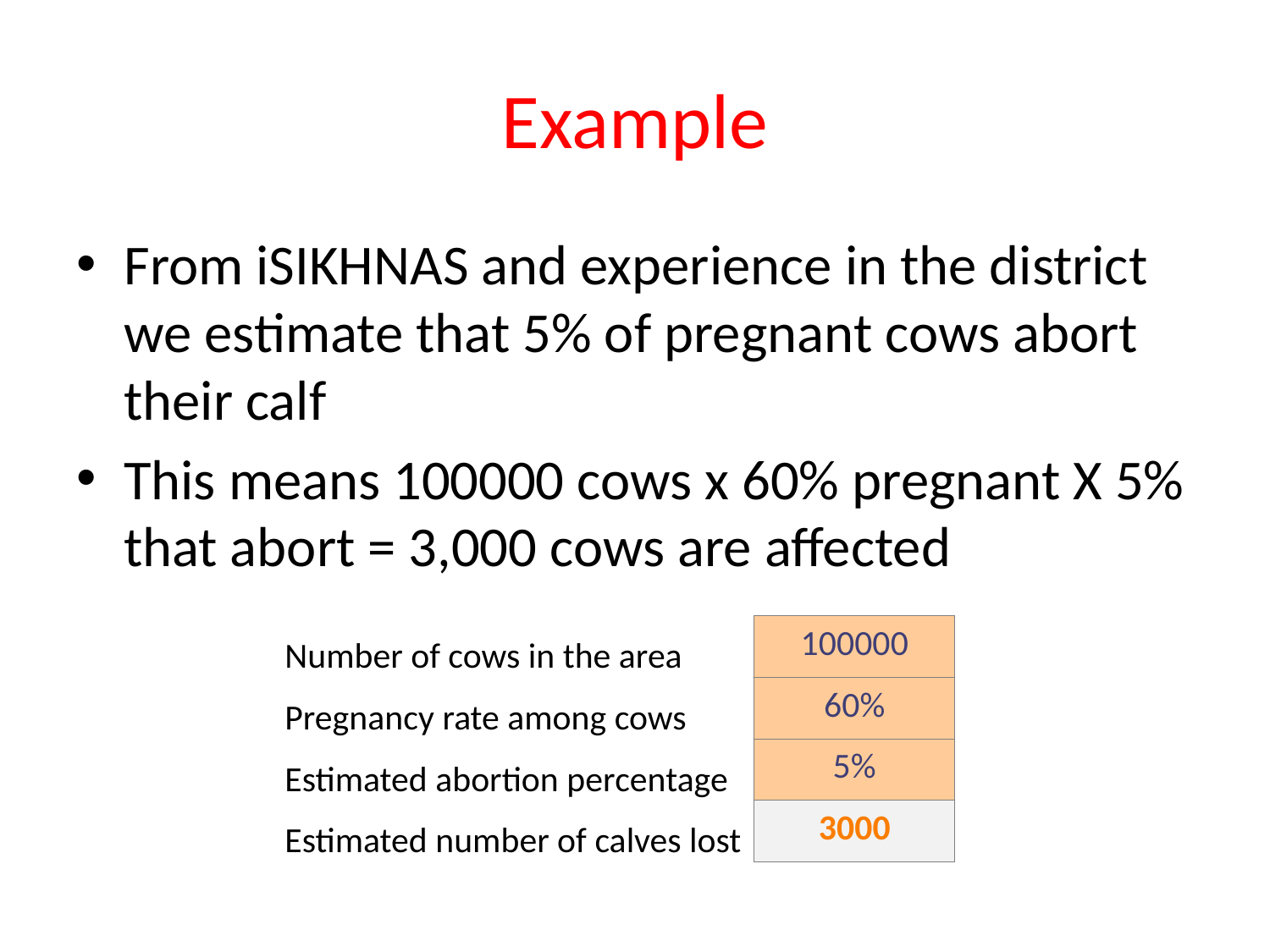

# Example
From iSIKHNAS and experience in the district we estimate that 5% of pregnant cows abort their calf
This means 100000 cows x 60% pregnant X 5% that abort = 3,000 cows are affected
| Number of cows in the area | 100000 |
| --- | --- |
| Pregnancy rate among cows | 60% |
| Estimated abortion percentage | 5% |
| Estimated number of calves lost | 3000 |